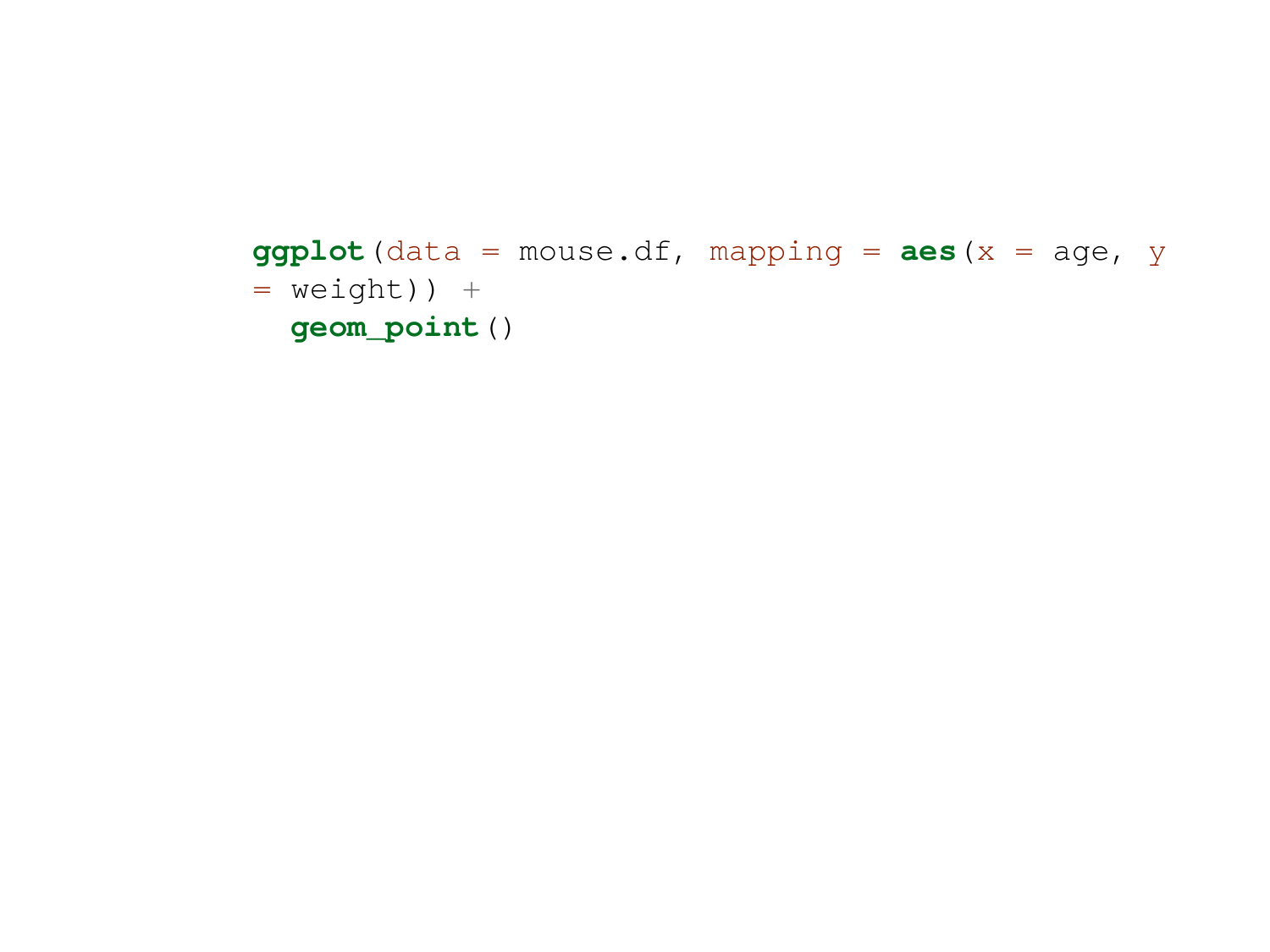

ggplot(data = mouse.df, mapping = aes(x = age, y = weight)) +
  geom_point()